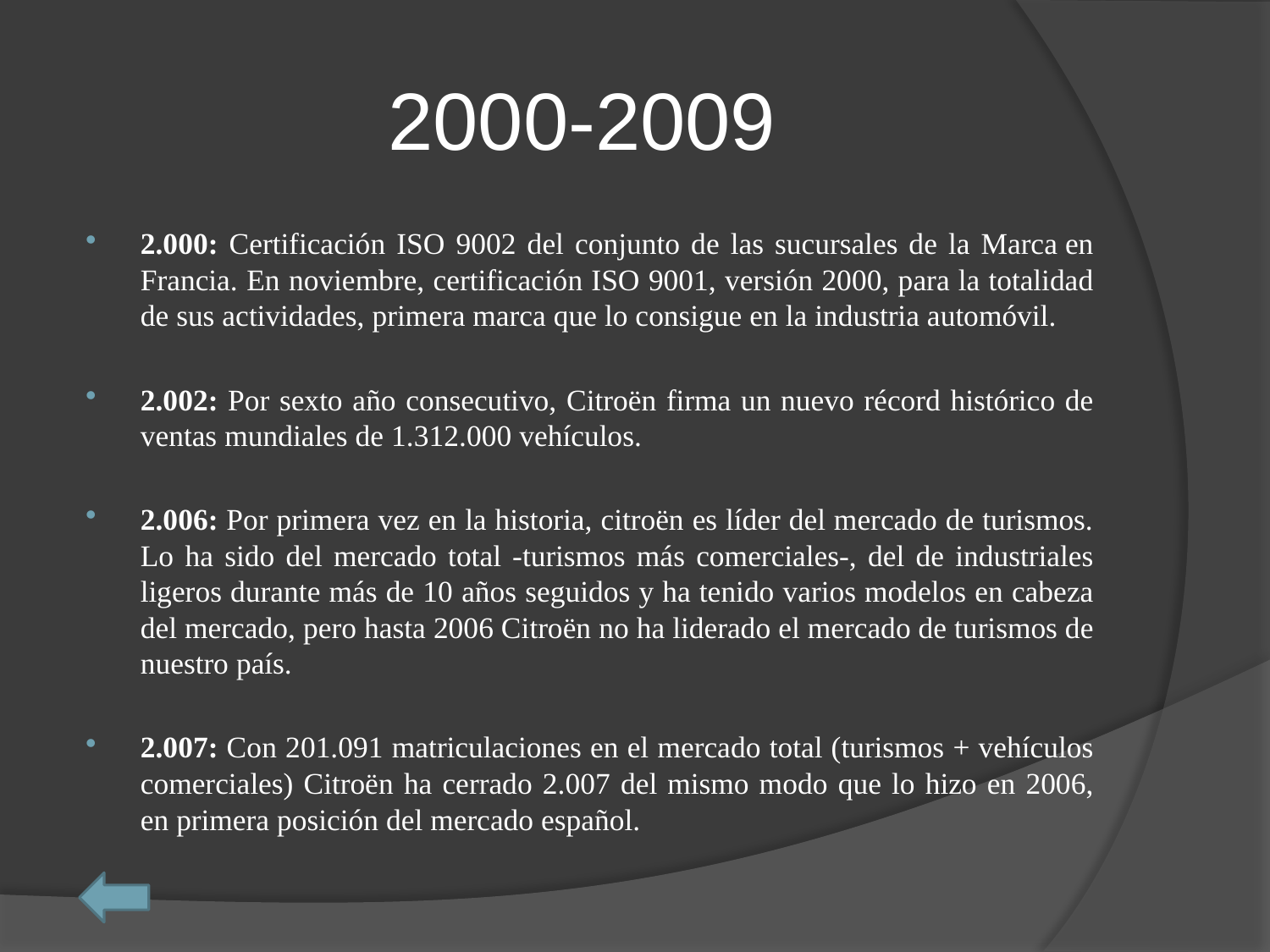

# 2000-2009
2.000: Certificación ISO 9002 del conjunto de las sucursales de la Marca en Francia. En noviembre, certificación ISO 9001, versión 2000, para la totalidad de sus actividades, primera marca que lo consigue en la industria automóvil.

2.002: Por sexto año consecutivo, Citroën firma un nuevo récord histórico de ventas mundiales de 1.312.000 vehículos.

2.006: Por primera vez en la historia, citroën es líder del mercado de turismos. Lo ha sido del mercado total -turismos más comerciales-, del de industriales ligeros durante más de 10 años seguidos y ha tenido varios modelos en cabeza del mercado, pero hasta 2006 Citroën no ha liderado el mercado de turismos de nuestro país.

2.007: Con 201.091 matriculaciones en el mercado total (turismos + vehículos comerciales) Citroën ha cerrado 2.007 del mismo modo que lo hizo en 2006, en primera posición del mercado español.